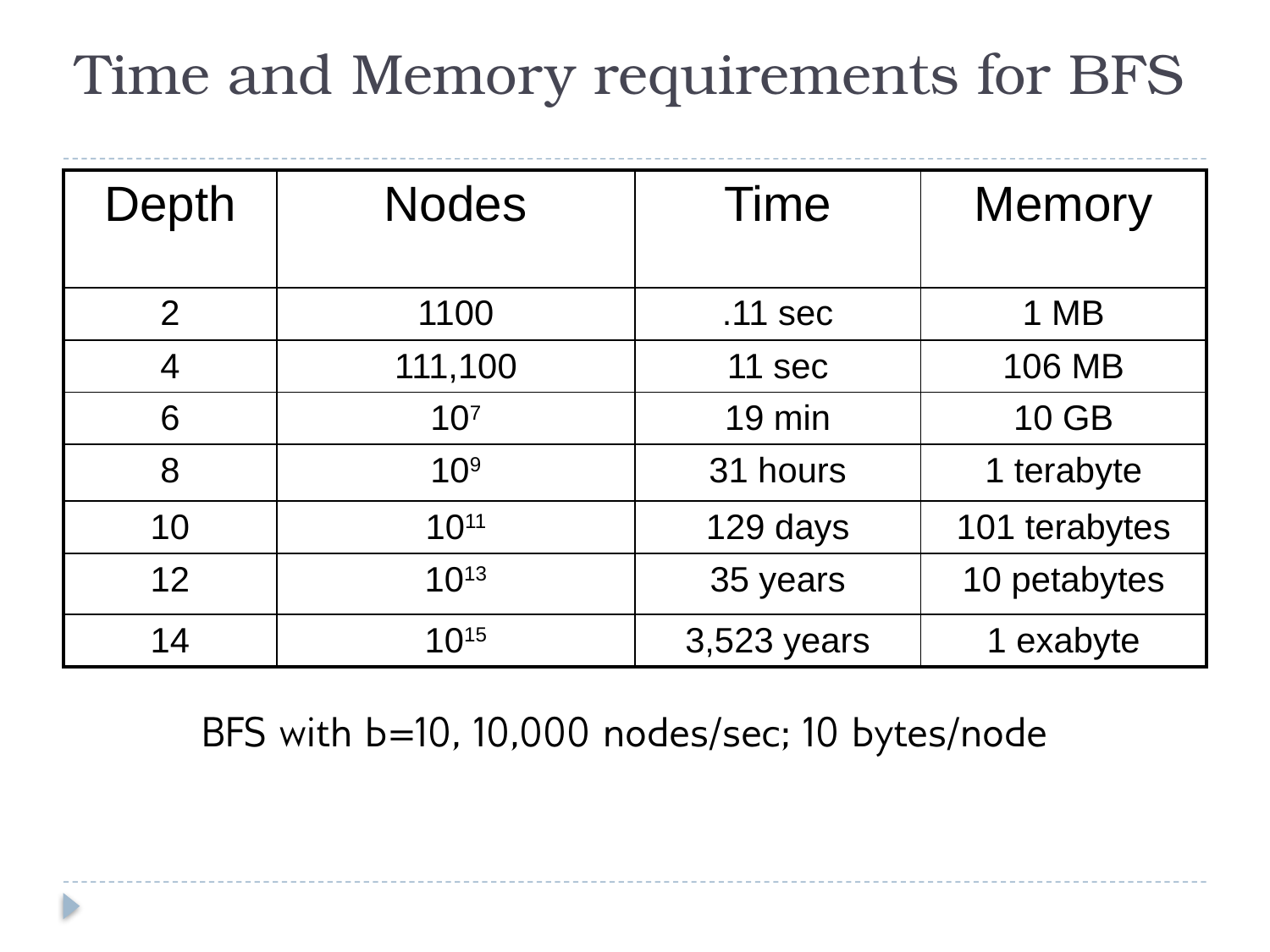

# Time and Memory requirements for BFS
| Depth | Nodes | Time | Memory |
| --- | --- | --- | --- |
| 2 | 1100 | .11 sec | 1 MB |
| 4 | 111,100 | 11 sec | 106 MB |
| 6 | 107 | 19 min | 10 GB |
| 8 | 109 | 31 hours | 1 terabyte |
| 10 | 1011 | 129 days | 101 terabytes |
| 12 | 1013 | 35 years | 10 petabytes |
| 14 | 1015 | 3,523 years | 1 exabyte |

10^15, 2^50
1 billion gigabytes
10^18, 2^60
DFS requires only
118KB, 10 billion times less space
BFS with b=10, 10,000 nodes/sec; 10 bytes/node